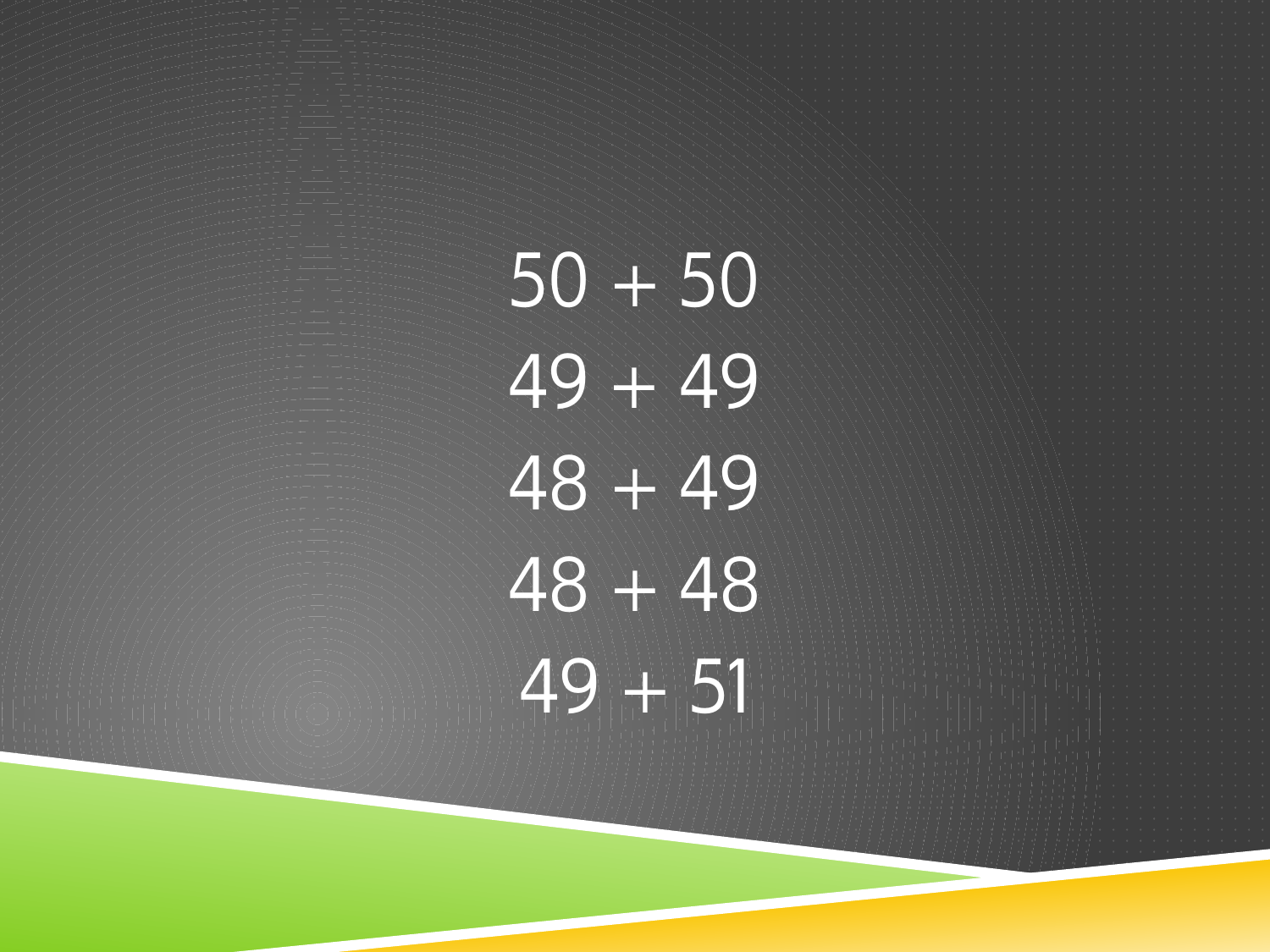

50 + 50
49 + 49
48 + 49
48 + 48
49 + 51